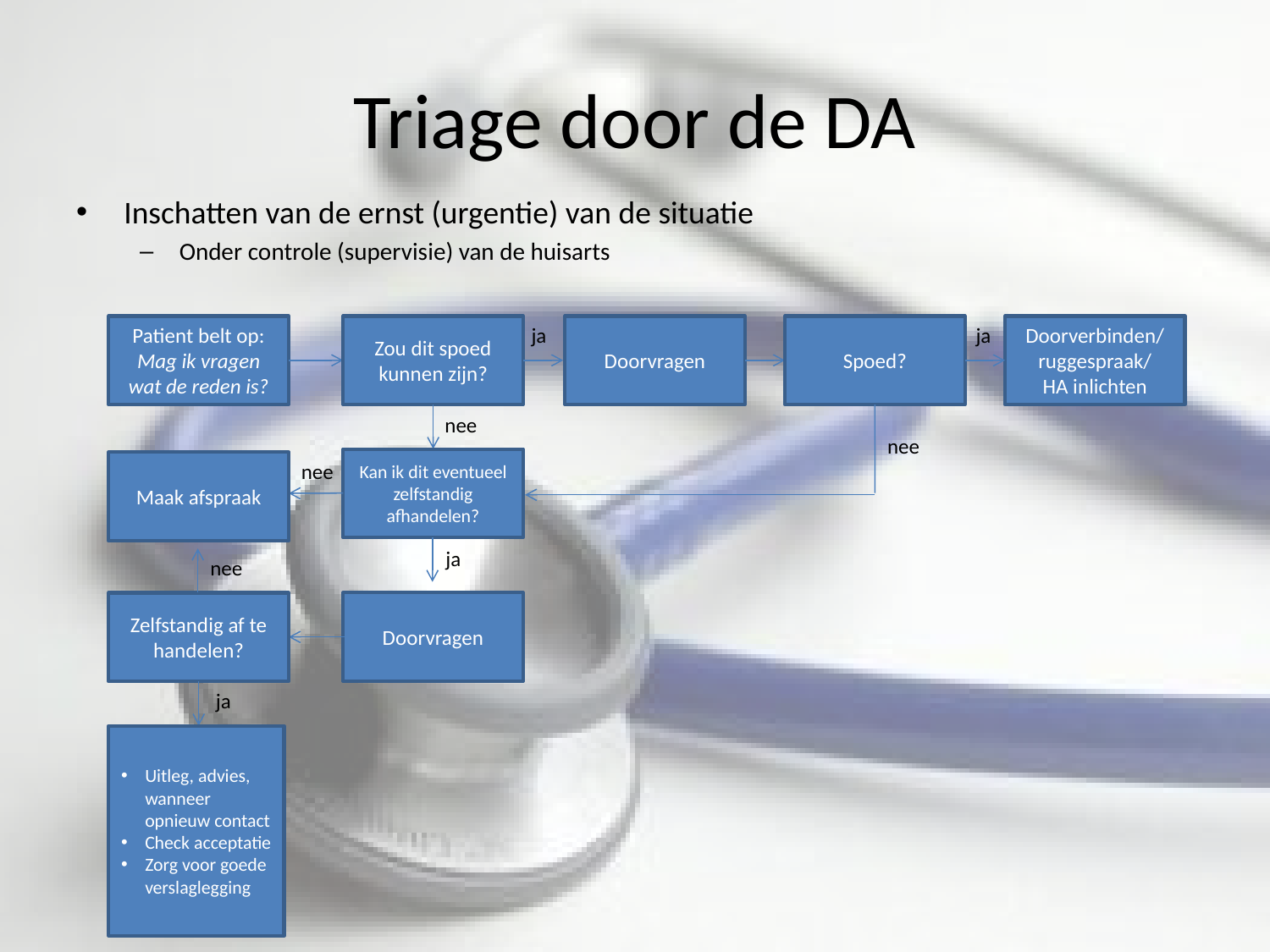

# Triage door de DA
Inschatten van de ernst (urgentie) van de situatie
Onder controle (supervisie) van de huisarts
Patient belt op:
Mag ik vragen wat de reden is?
Zou dit spoed kunnen zijn?
ja
Doorvragen
Spoed?
ja
Doorverbinden/
ruggespraak/
HA inlichten
nee
nee
Kan ik dit eventueel zelfstandig afhandelen?
Maak afspraak
nee
ja
nee
Doorvragen
Zelfstandig af te handelen?
ja
Uitleg, advies, wanneer opnieuw contact
Check acceptatie
Zorg voor goede verslaglegging